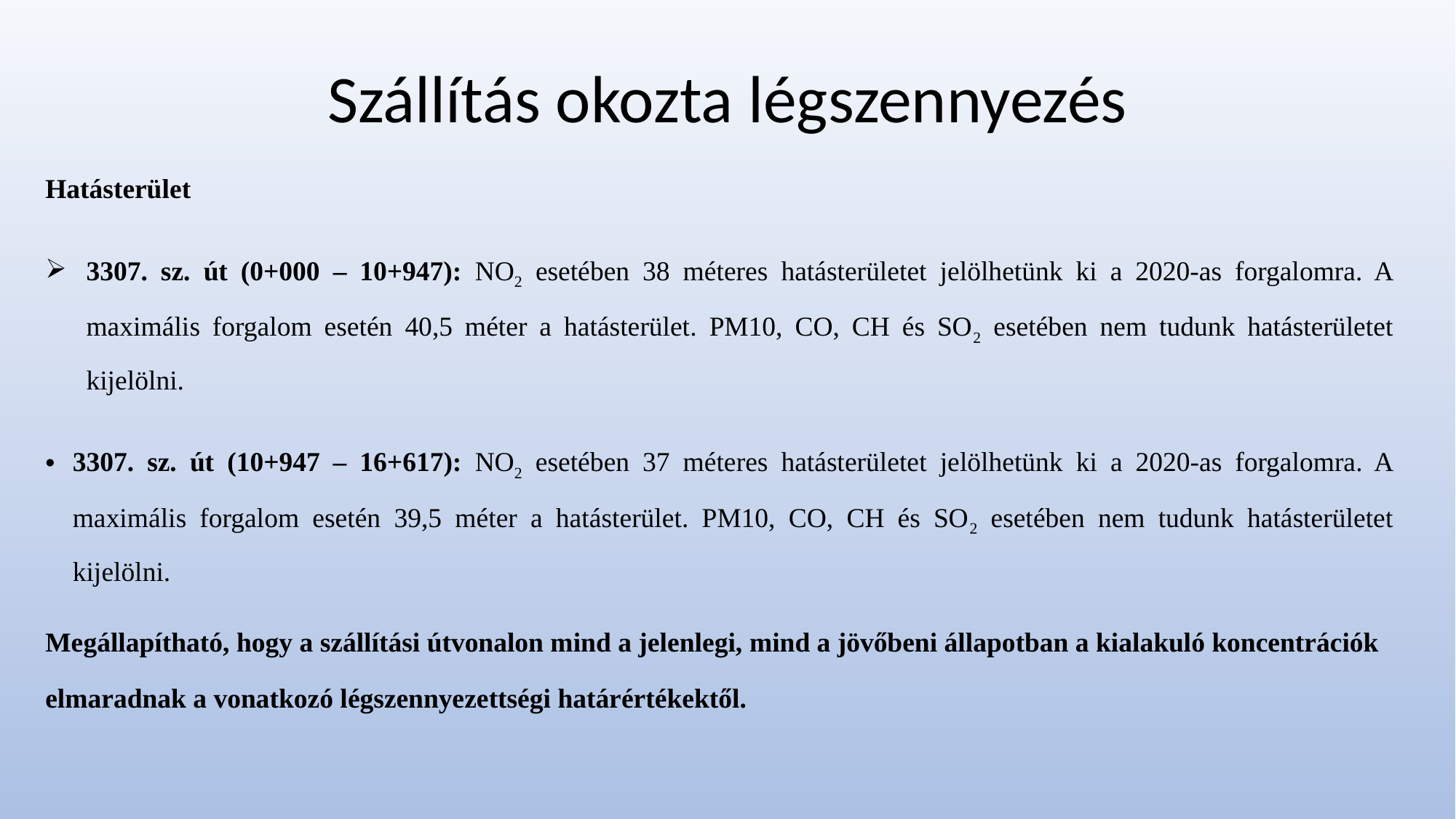

# Szállítás okozta légszennyezés
Hatásterület
3307. sz. út (0+000 – 10+947): NO2 esetében 38 méteres hatásterületet jelölhetünk ki a 2020-as forgalomra. A maximális forgalom esetén 40,5 méter a hatásterület. PM10, CO, CH és SO2 esetében nem tudunk hatásterületet kijelölni.
3307. sz. út (10+947 – 16+617): NO2 esetében 37 méteres hatásterületet jelölhetünk ki a 2020-as forgalomra. A maximális forgalom esetén 39,5 méter a hatásterület. PM10, CO, CH és SO2 esetében nem tudunk hatásterületet kijelölni.
Megállapítható, hogy a szállítási útvonalon mind a jelenlegi, mind a jövőbeni állapotban a kialakuló koncentrációk elmaradnak a vonatkozó légszennyezettségi határértékektől.